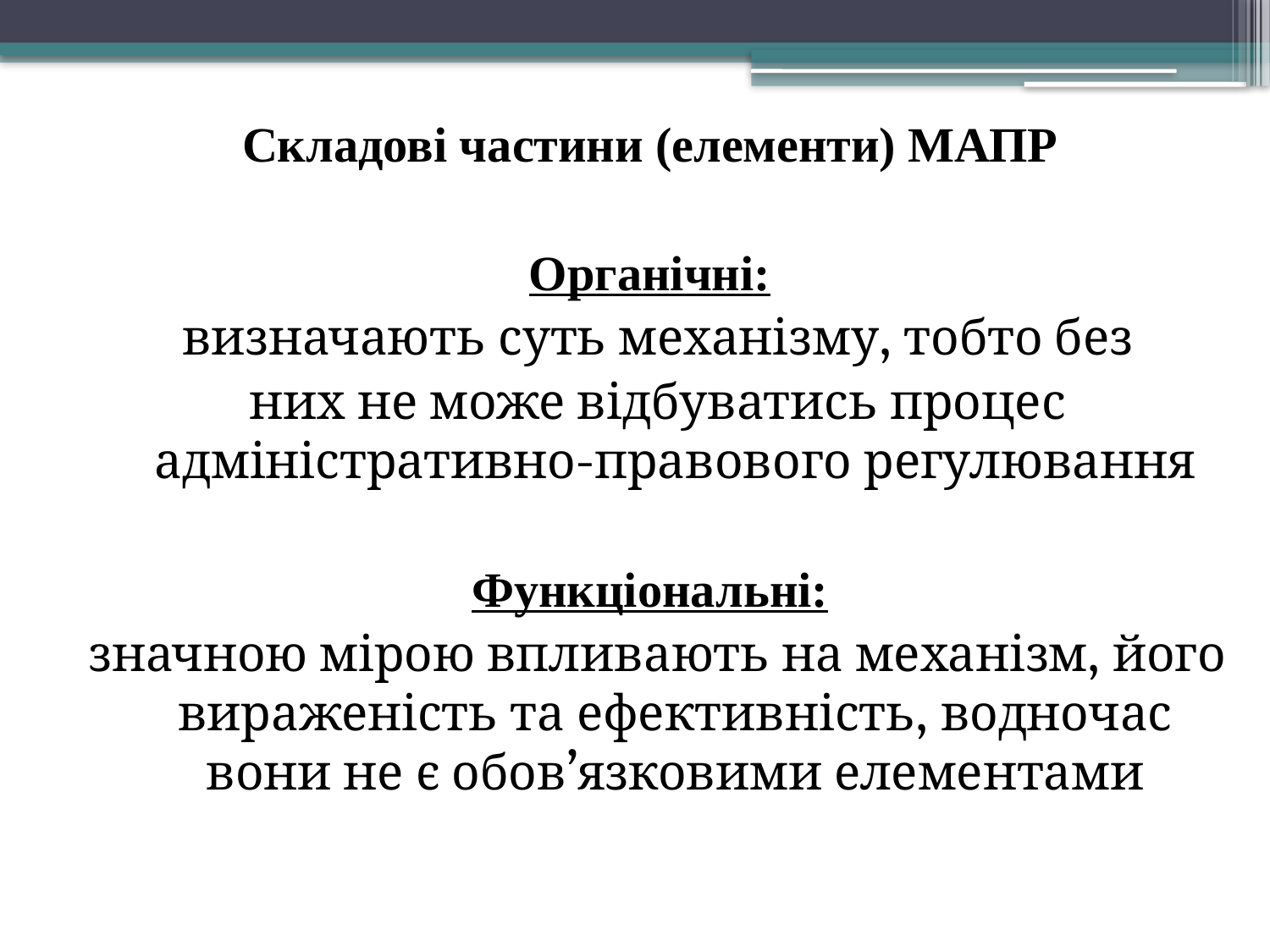

Складові частини (елементи) МАПР

Органічні:
визначають суть механізму, тобто без
них не може відбуватись процес адміністративно-правового регулювання

Функціональні:
значною мірою впливають на механізм, його вираженість та ефективність, водночас вони не є обов’язковими елементами